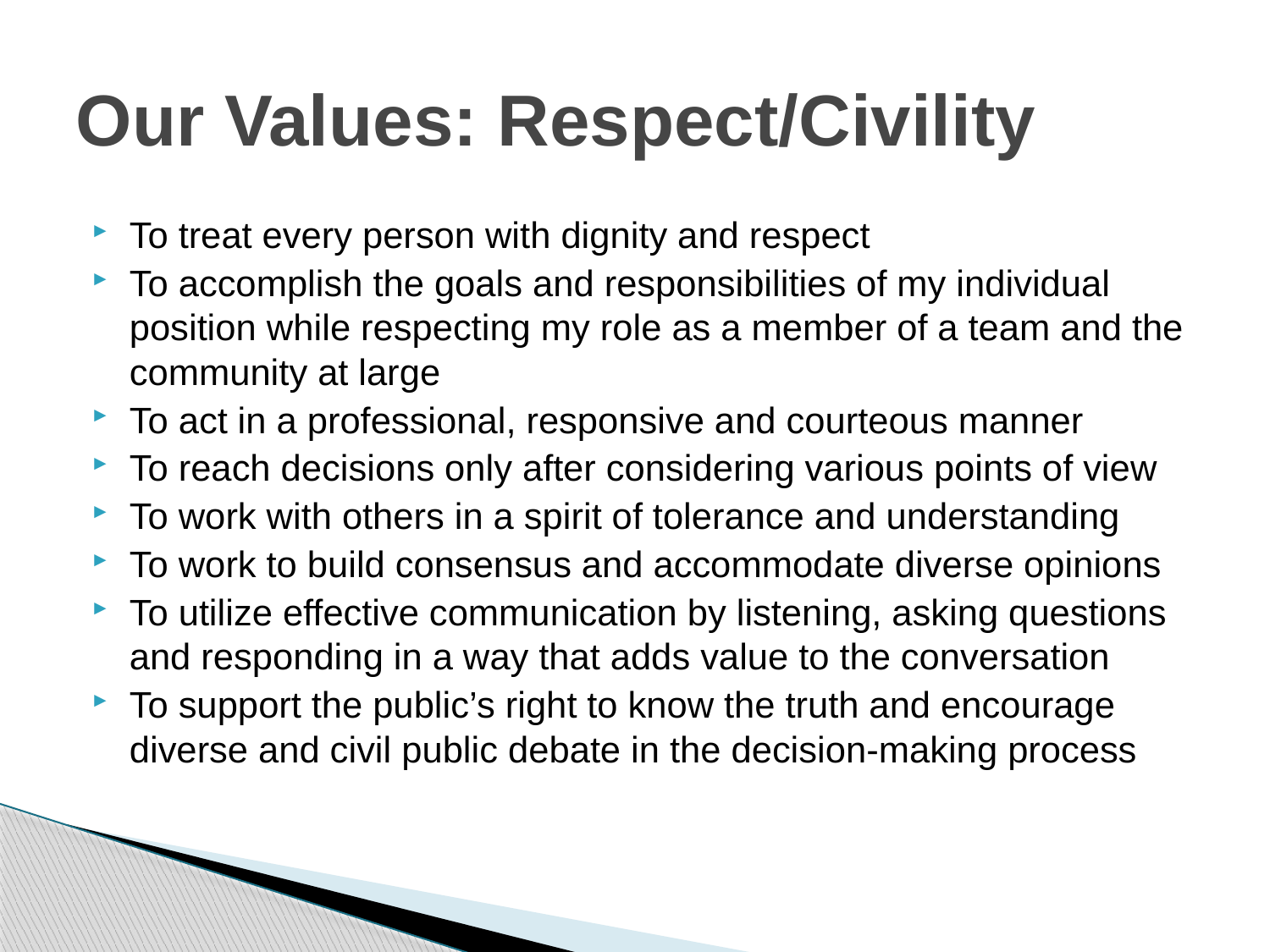

# Our Values: Respect/Civility
To treat every person with dignity and respect
To accomplish the goals and responsibilities of my individual position while respecting my role as a member of a team and the community at large
To act in a professional, responsive and courteous manner
To reach decisions only after considering various points of view
To work with others in a spirit of tolerance and understanding
To work to build consensus and accommodate diverse opinions
To utilize effective communication by listening, asking questions and responding in a way that adds value to the conversation
To support the public’s right to know the truth and encourage diverse and civil public debate in the decision-making process